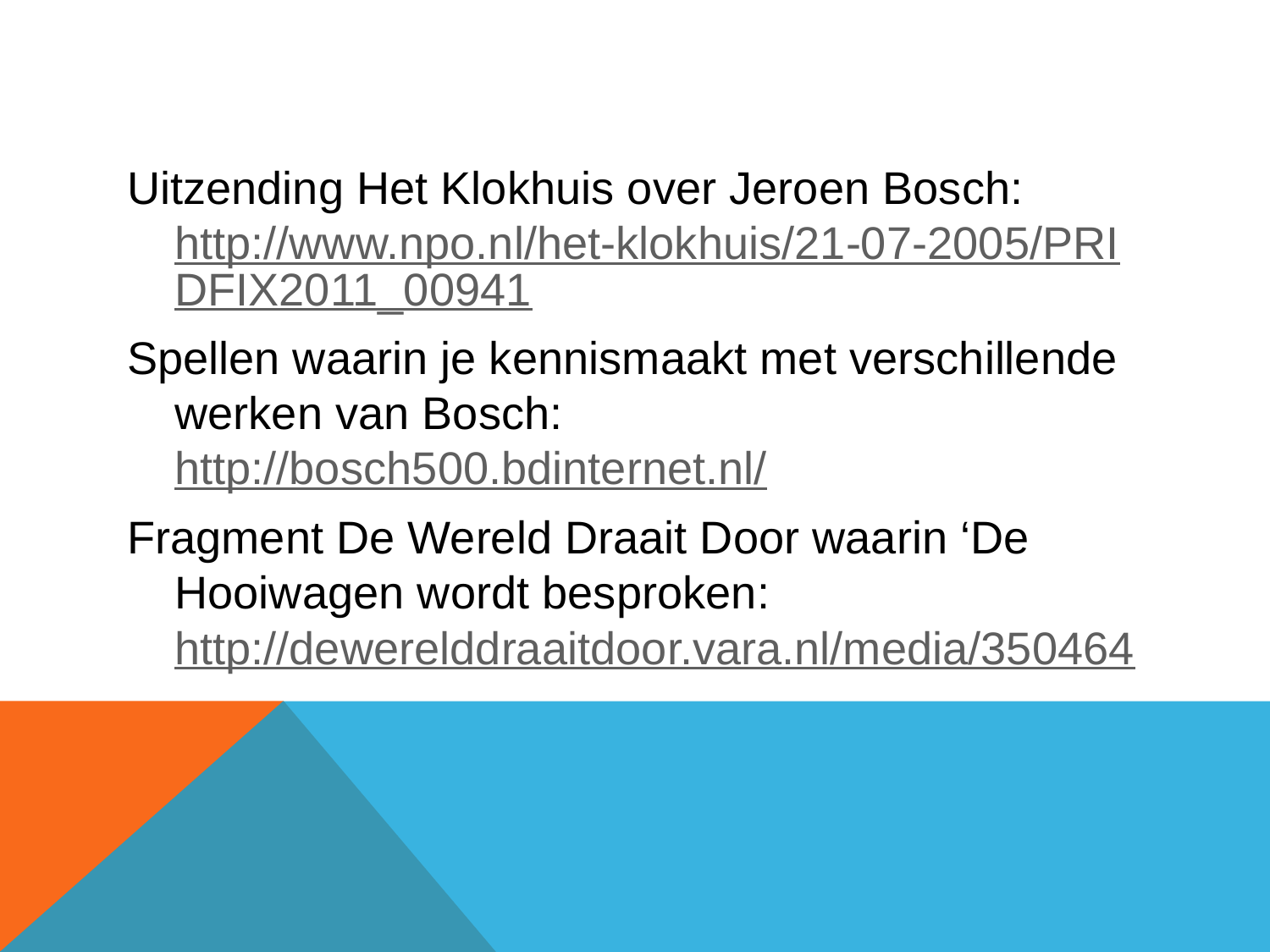

Uitzending Het Klokhuis over Jeroen Bosch:
http://www.npo.nl/het-klokhuis/21-07-2005/PRIDFIX2011_00941
Spellen waarin je kennismaakt met verschillende werken van Bosch:
http://bosch500.bdinternet.nl/
Fragment De Wereld Draait Door waarin ‘De Hooiwagen wordt besproken: http://dewerelddraaitdoor.vara.nl/media/350464